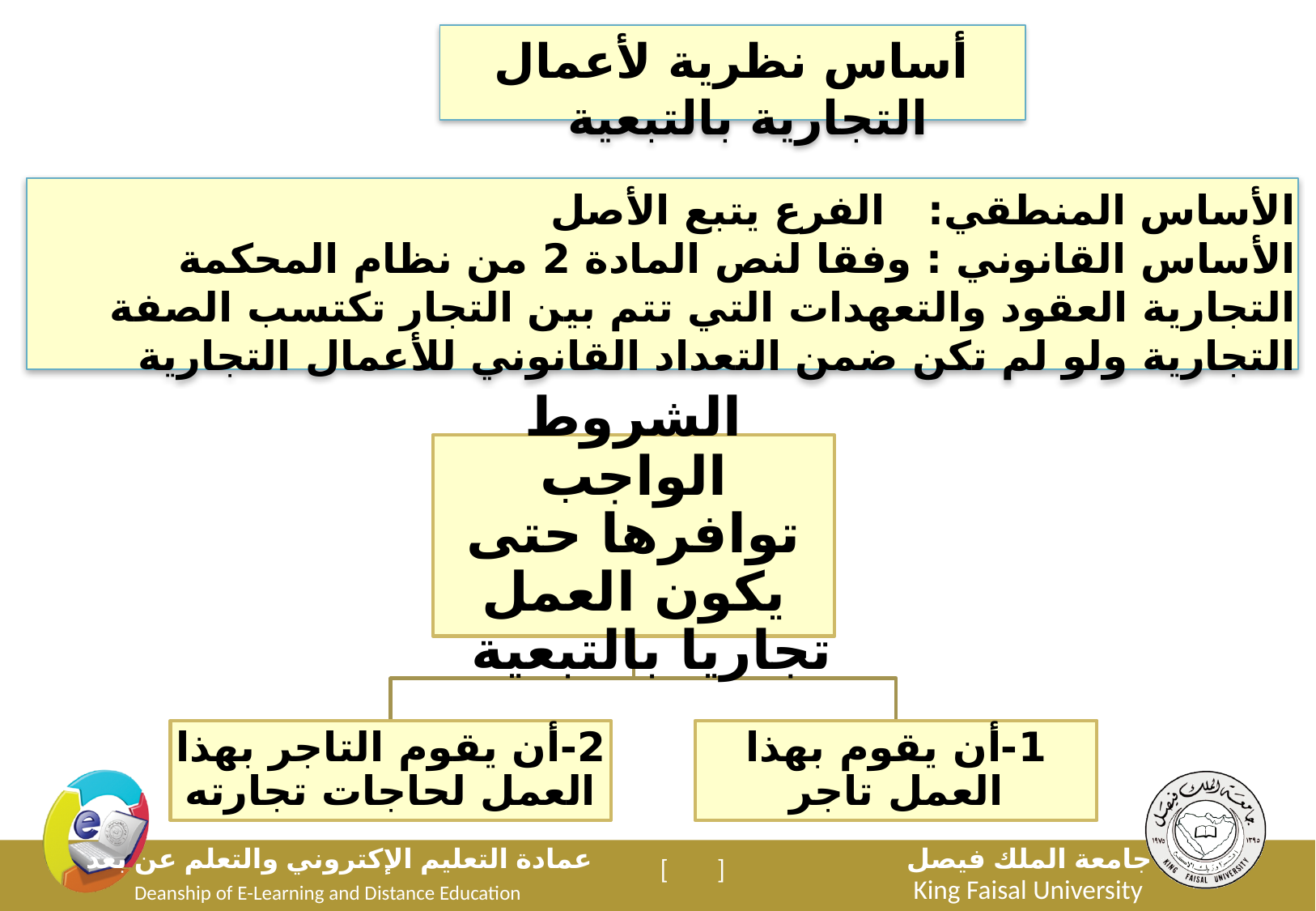

أساس نظرية لأعمال التجارية بالتبعية
الأساس المنطقي:   الفرع يتبع الأصل
الأساس القانوني : وفقا لنص المادة 2 من نظام المحكمة التجارية العقود والتعهدات التي تتم بين التجار تكتسب الصفة التجارية ولو لم تكن ضمن التعداد القانوني للأعمال التجارية
الشروط الواجب توافرها حتى يكون العمل تجاريا بالتبعية
2-أن يقوم التاجر بهذا العمل لحاجات تجارته
1-أن يقوم بهذا العمل تاجر